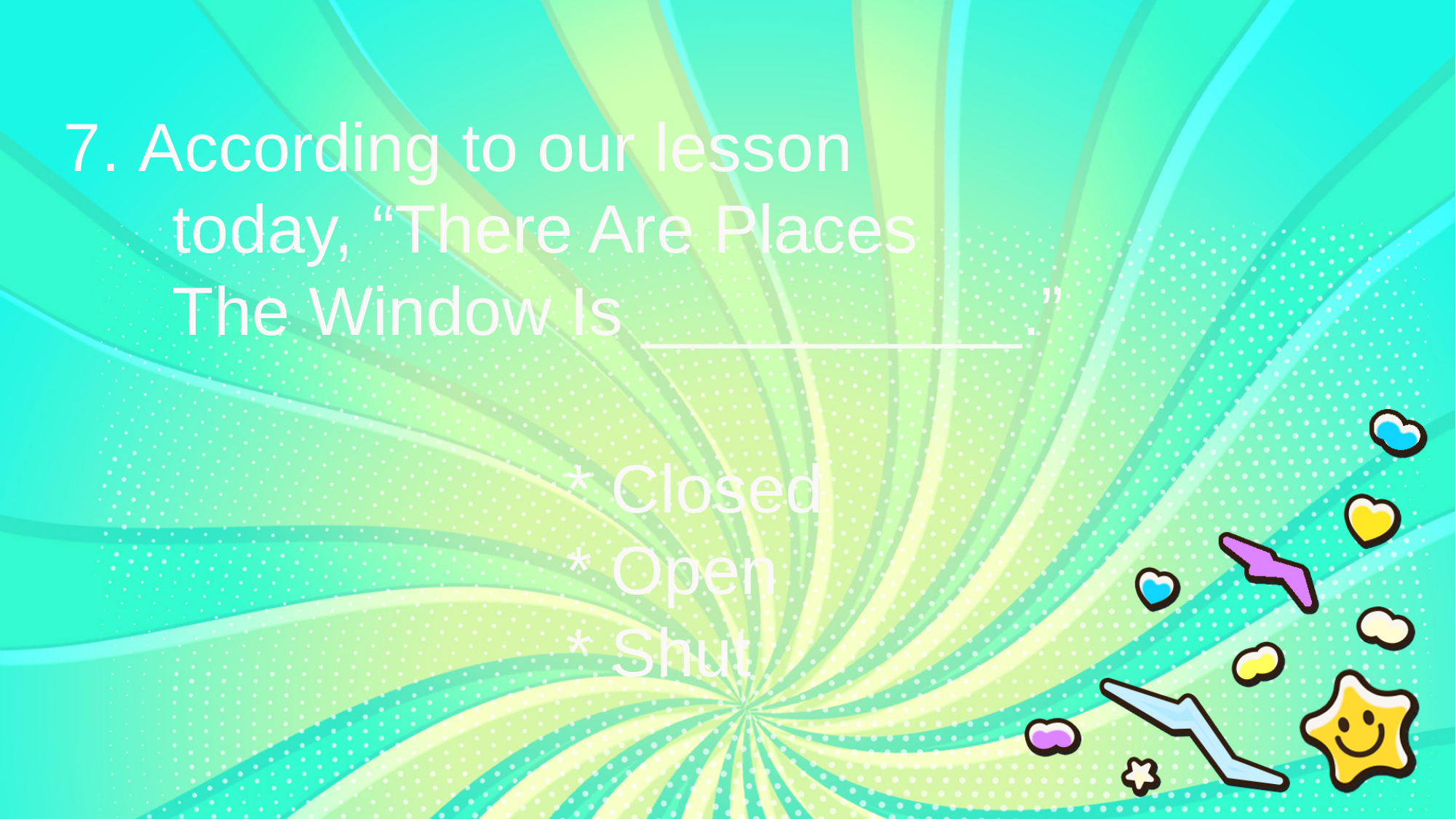

7. According to our lesson
	today, “There Are Places
	The Window Is __________.”
* Closed
* Open
* Shut